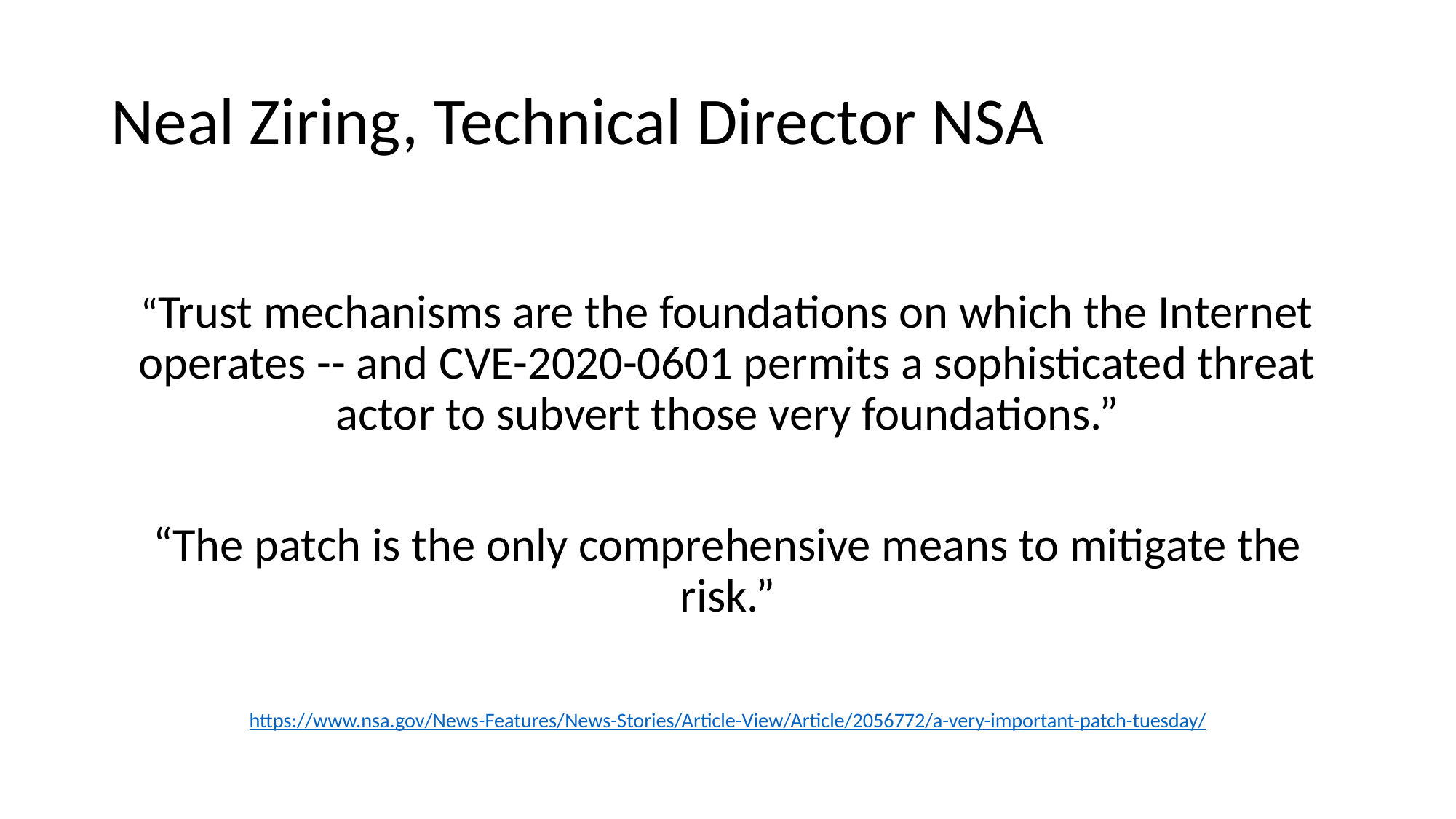

# Neal Ziring, Technical Director NSA

“Trust mechanisms are the foundations on which the Internet operates -- and CVE-2020-0601 permits a sophisticated threat actor to subvert those very foundations.”

“The patch is the only comprehensive means to mitigate the risk.”
https://www.nsa.gov/News-Features/News-Stories/Article-View/Article/2056772/a-very-important-patch-tuesday/